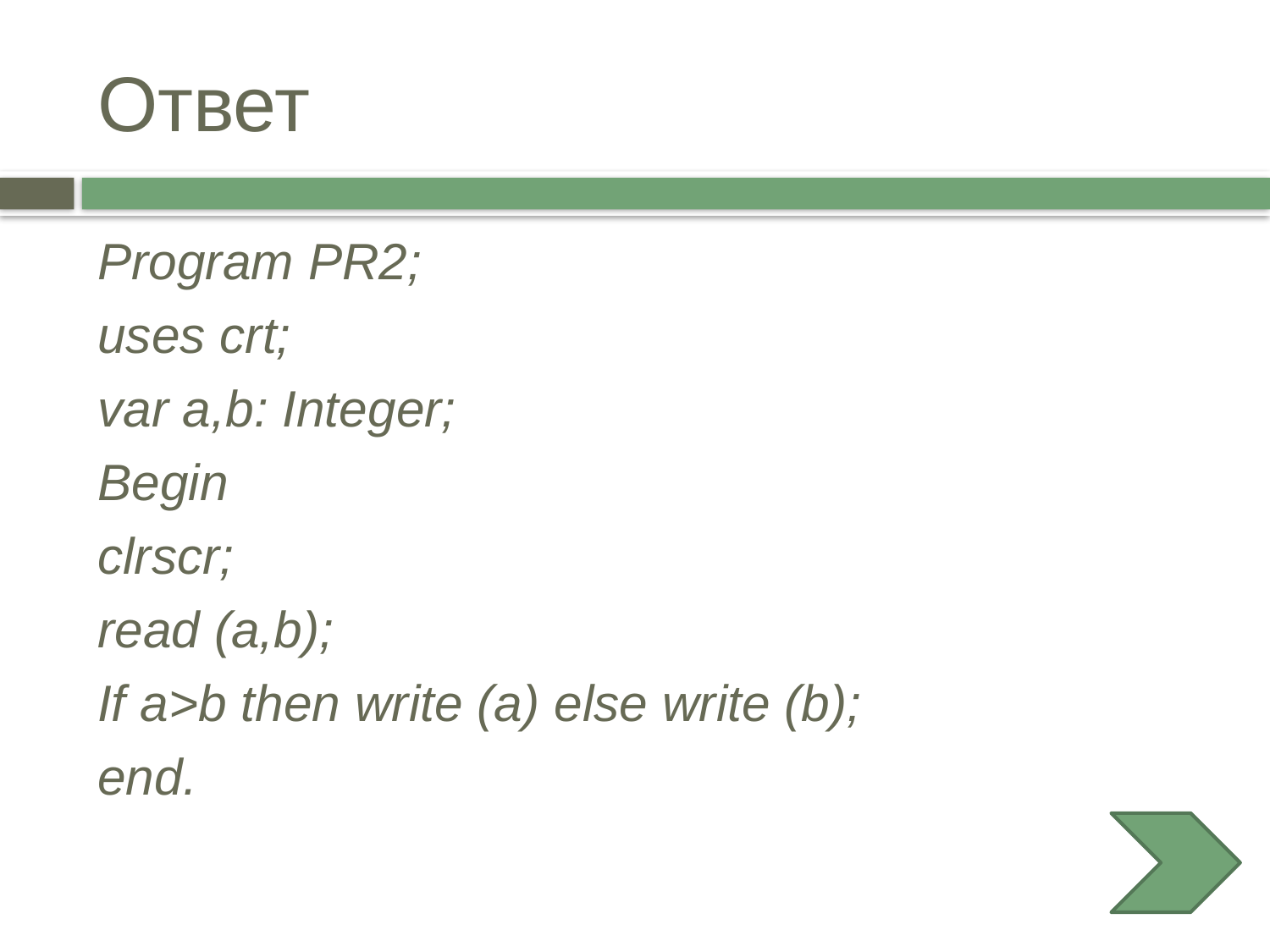

# Ответ
Program PR2;
uses crt;
var a,b: Integer;
Begin
clrscr;
read (a,b);
If a>b then write (a) else write (b);
end.